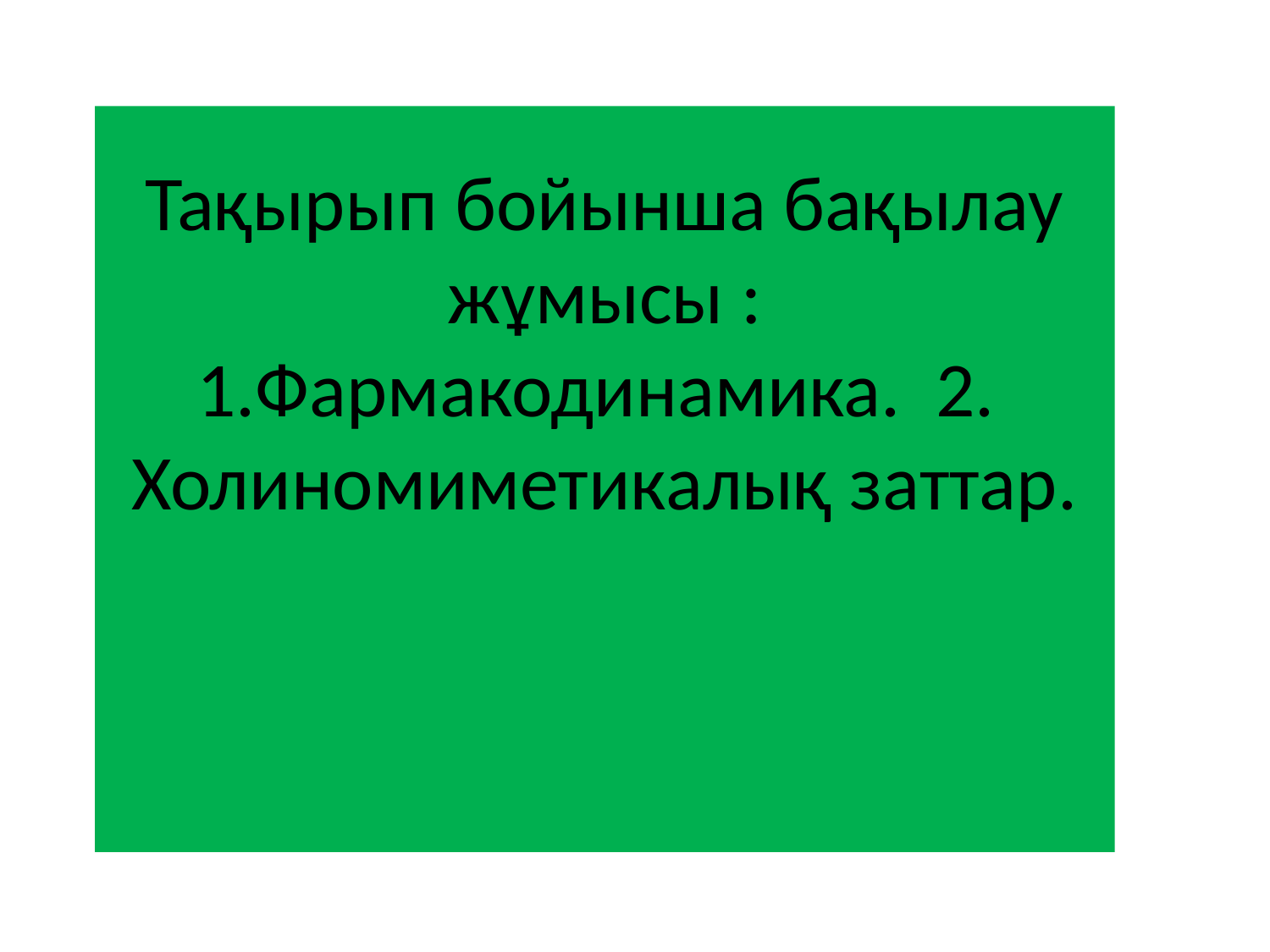

# Тақырып бойынша бақылау жұмысы : 1.Фармакодинамика.  2. Холиномиметикалық заттар.